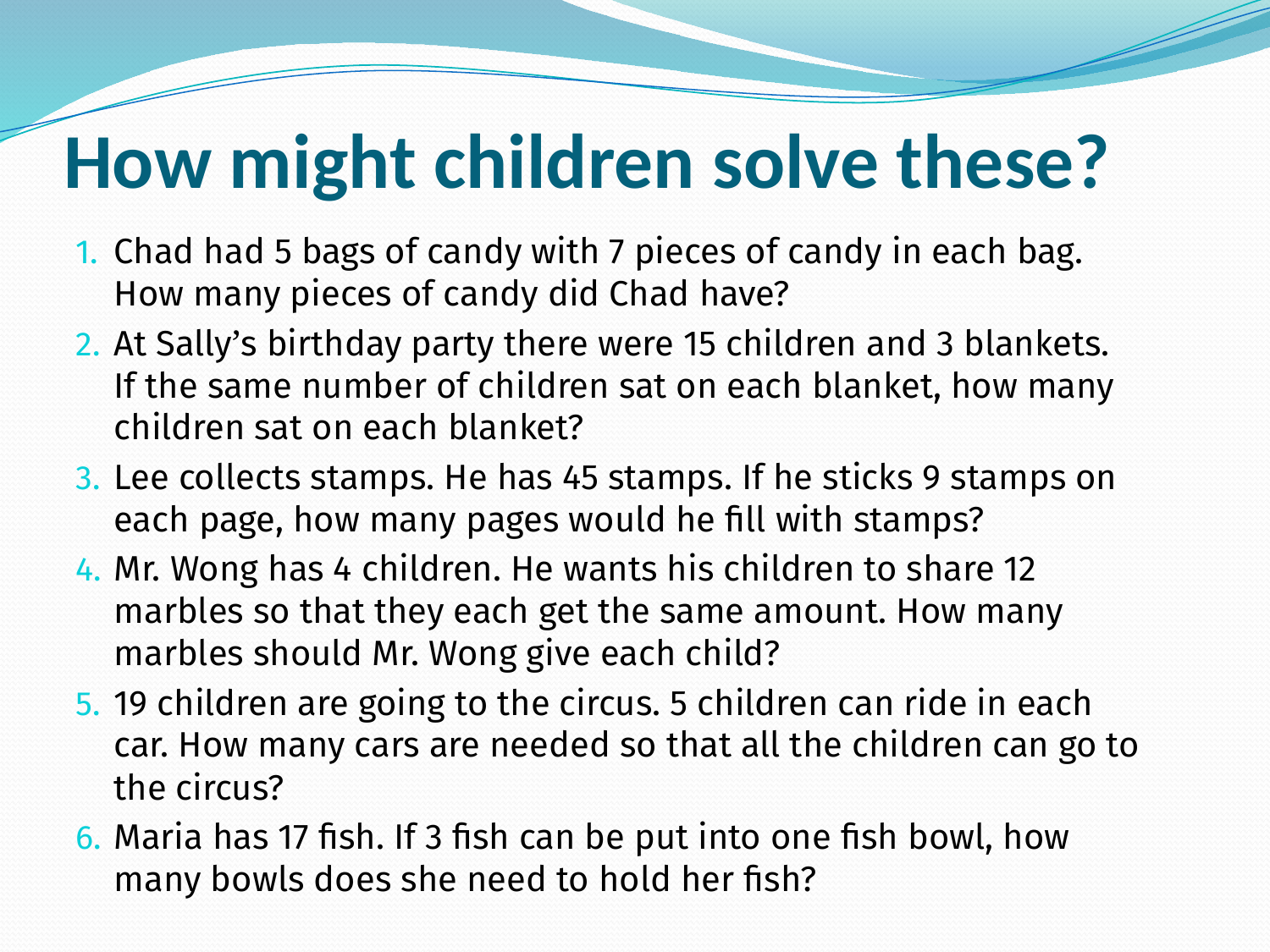

# How might children solve these?
Chad had 5 bags of candy with 7 pieces of candy in each bag. How many pieces of candy did Chad have?
At Sally’s birthday party there were 15 children and 3 blankets. If the same number of children sat on each blanket, how many children sat on each blanket?
Lee collects stamps. He has 45 stamps. If he sticks 9 stamps on each page, how many pages would he fill with stamps?
Mr. Wong has 4 children. He wants his children to share 12 marbles so that they each get the same amount. How many marbles should Mr. Wong give each child?
19 children are going to the circus. 5 children can ride in each car. How many cars are needed so that all the children can go to the circus?
Maria has 17 fish. If 3 fish can be put into one fish bowl, how many bowls does she need to hold her fish?